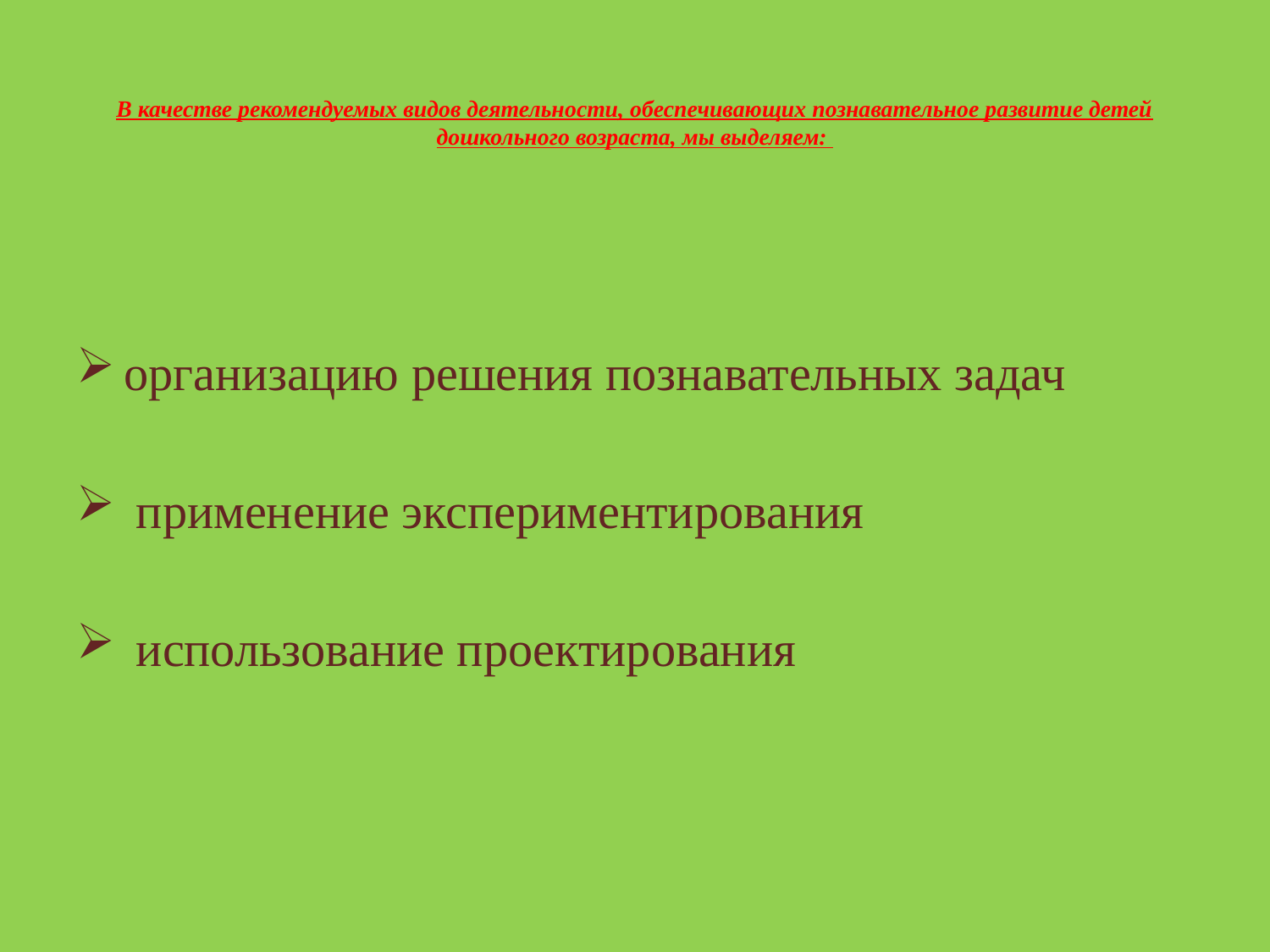

# В качестве рекомендуемых видов деятельности, обеспечивающих познавательное развитие детей дошкольного возраста, мы выделяем:

организацию решения познавательных задач

 применение экспериментирования

 использование проектирования